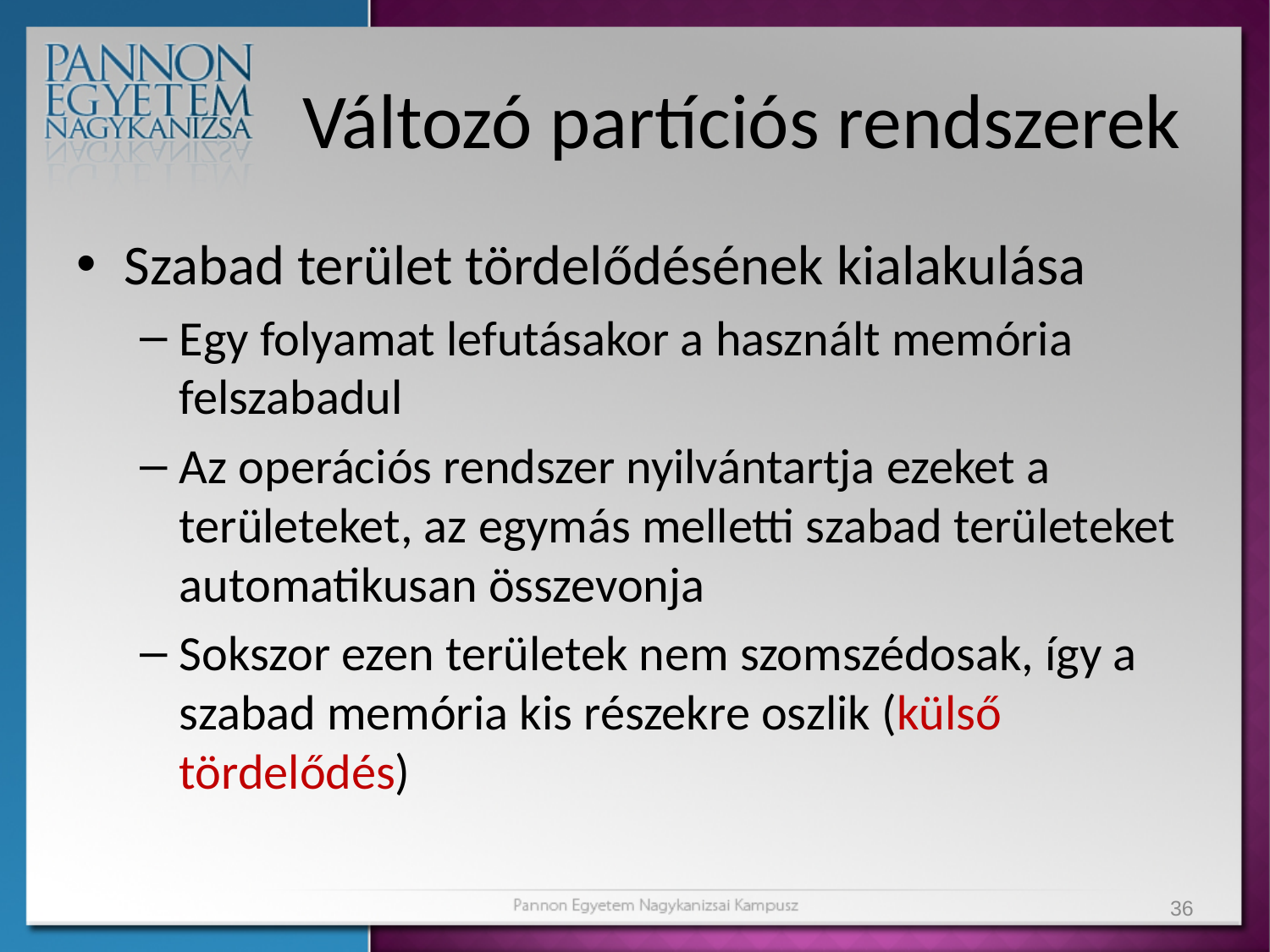

# Változó partíciós rendszerek
Szabad terület tördelődésének kialakulása
Egy folyamat lefutásakor a használt memória felszabadul
Az operációs rendszer nyilvántartja ezeket a területeket, az egymás melletti szabad területeket automatikusan összevonja
Sokszor ezen területek nem szomszédosak, így a szabad memória kis részekre oszlik (külső tördelődés)
36